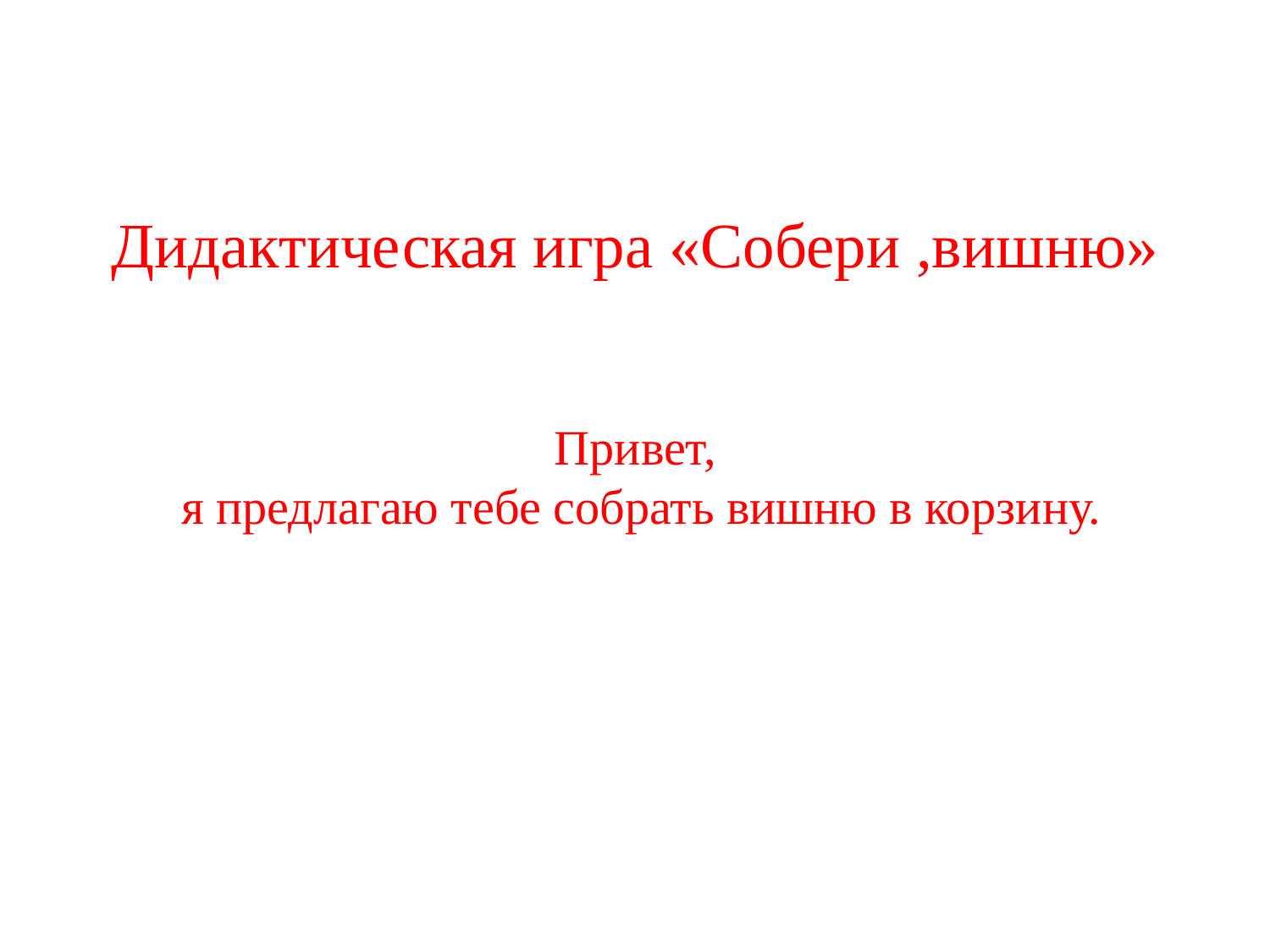

# Дидактическая игра «Собери ,вишню» Привет, я предлагаю тебе собрать вишню в корзину.